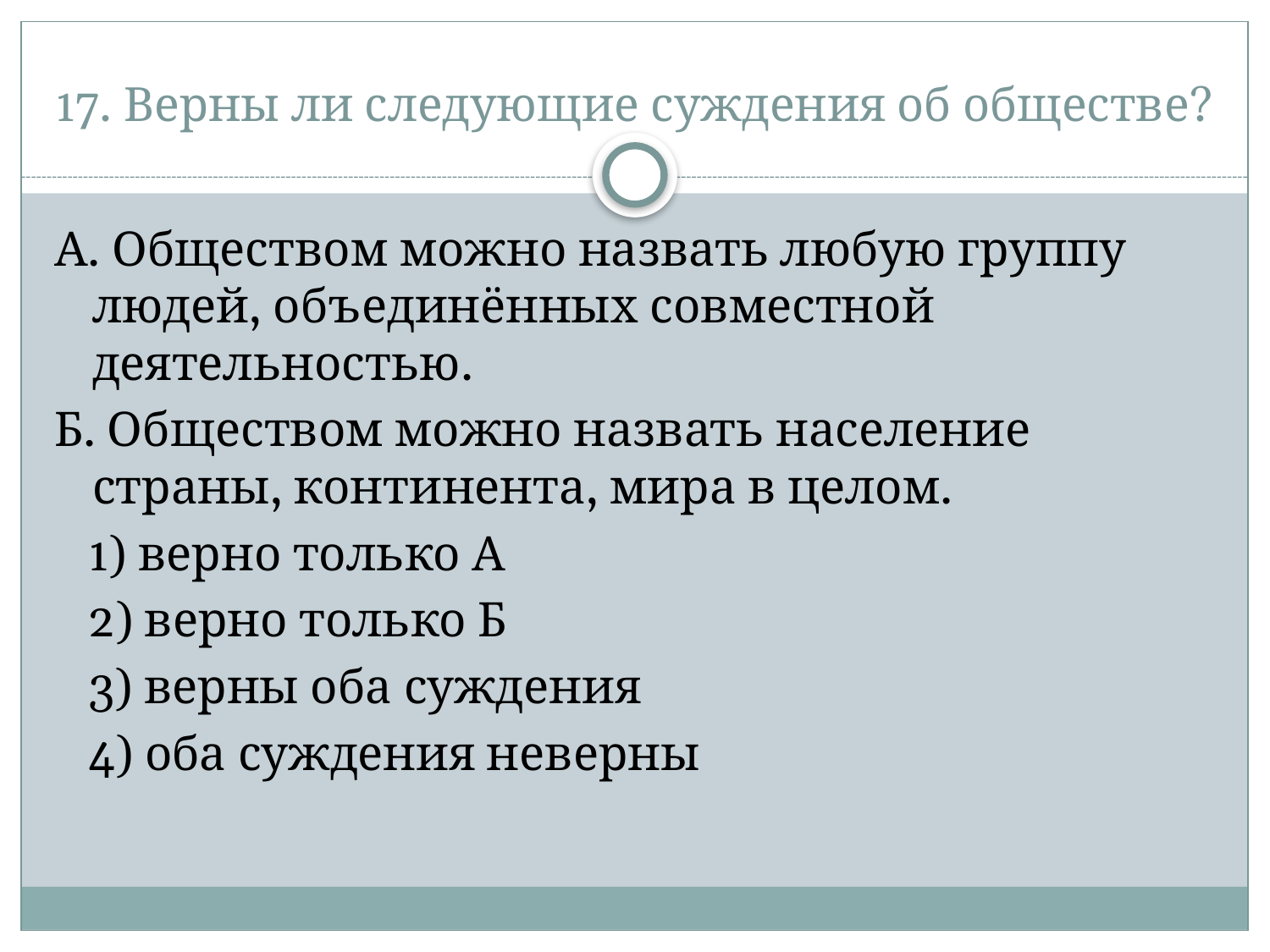

# 17. Верны ли следующие суждения об обществе?
А. Обществом можно назвать любую группу людей, объединённых совместной деятельностью.
Б. Обществом можно назвать население страны, континента, мира в целом.
   1) верно только А
   2) верно только Б
   3) верны оба суждения
   4) оба суждения неверны